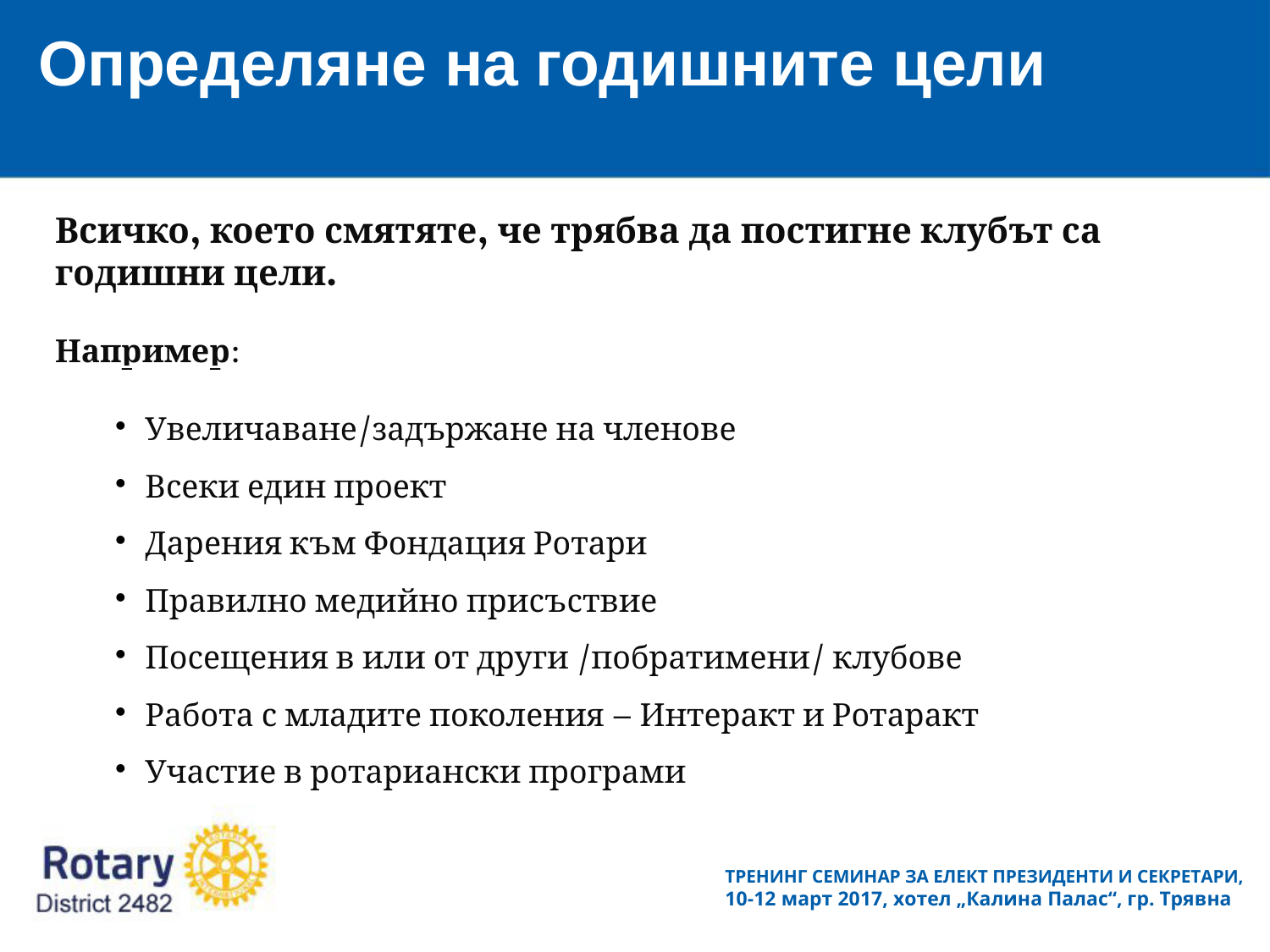

Определяне на годишните цели
Всичко, което смятяте, че трябва да постигне клубът са годишни цели.

Например:

Увеличаване/задържане на членове
Всеки един проект
Дарения към Фондация Ротари
Правилно медийно присъствие
Посещения в или от други /побратимени/ клубове
Работа с младите поколения – Интеракт и Ротаракт
Участие в ротариански програми